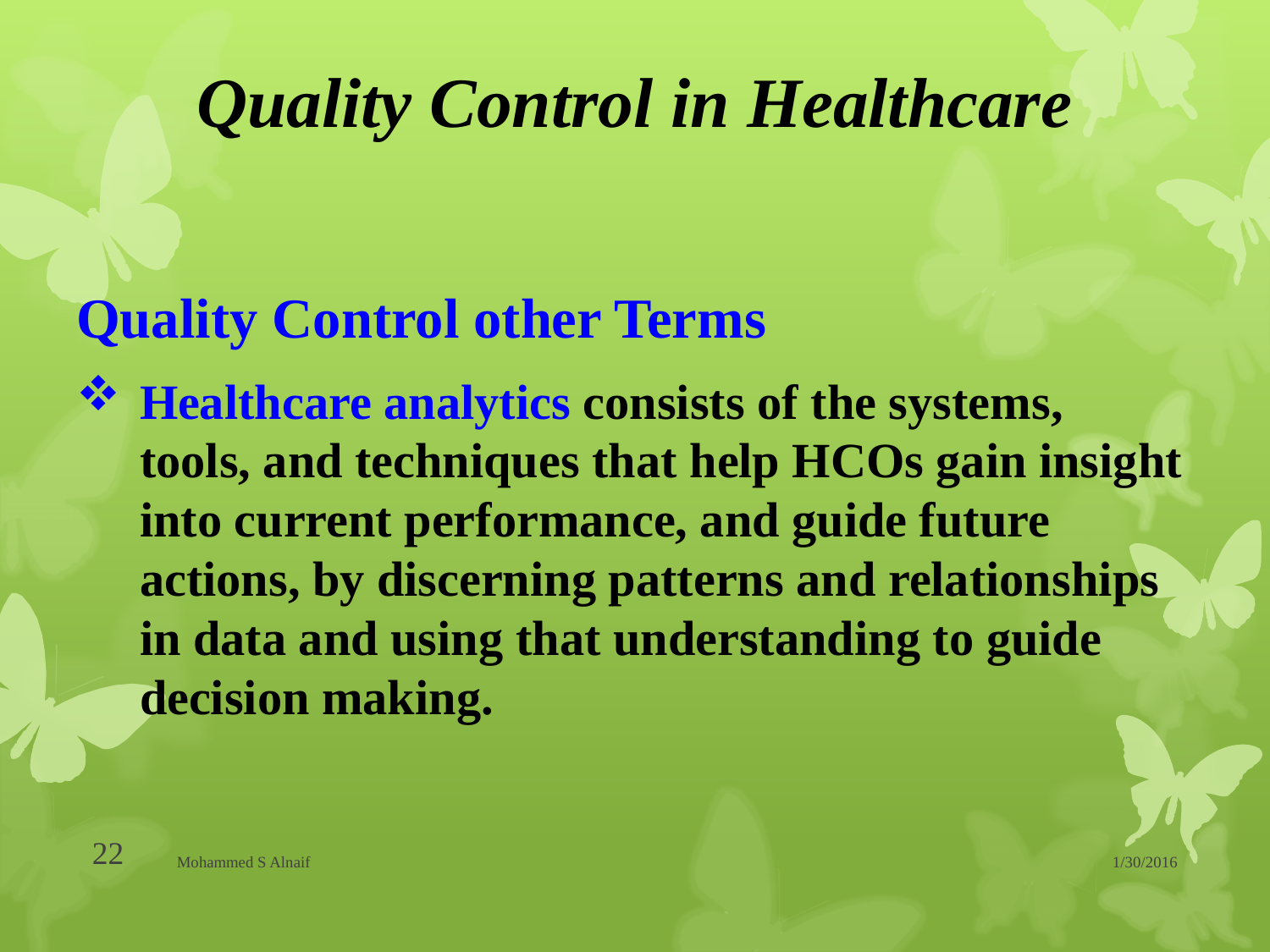

# Quality Control in Healthcare
Quality Control other Terms
Healthcare analytics consists of the systems, tools, and techniques that help HCOs gain insight into current performance, and guide future actions, by discerning patterns and relationships in data and using that understanding to guide decision making.
22
Mohammed S Alnaif
1/30/2016